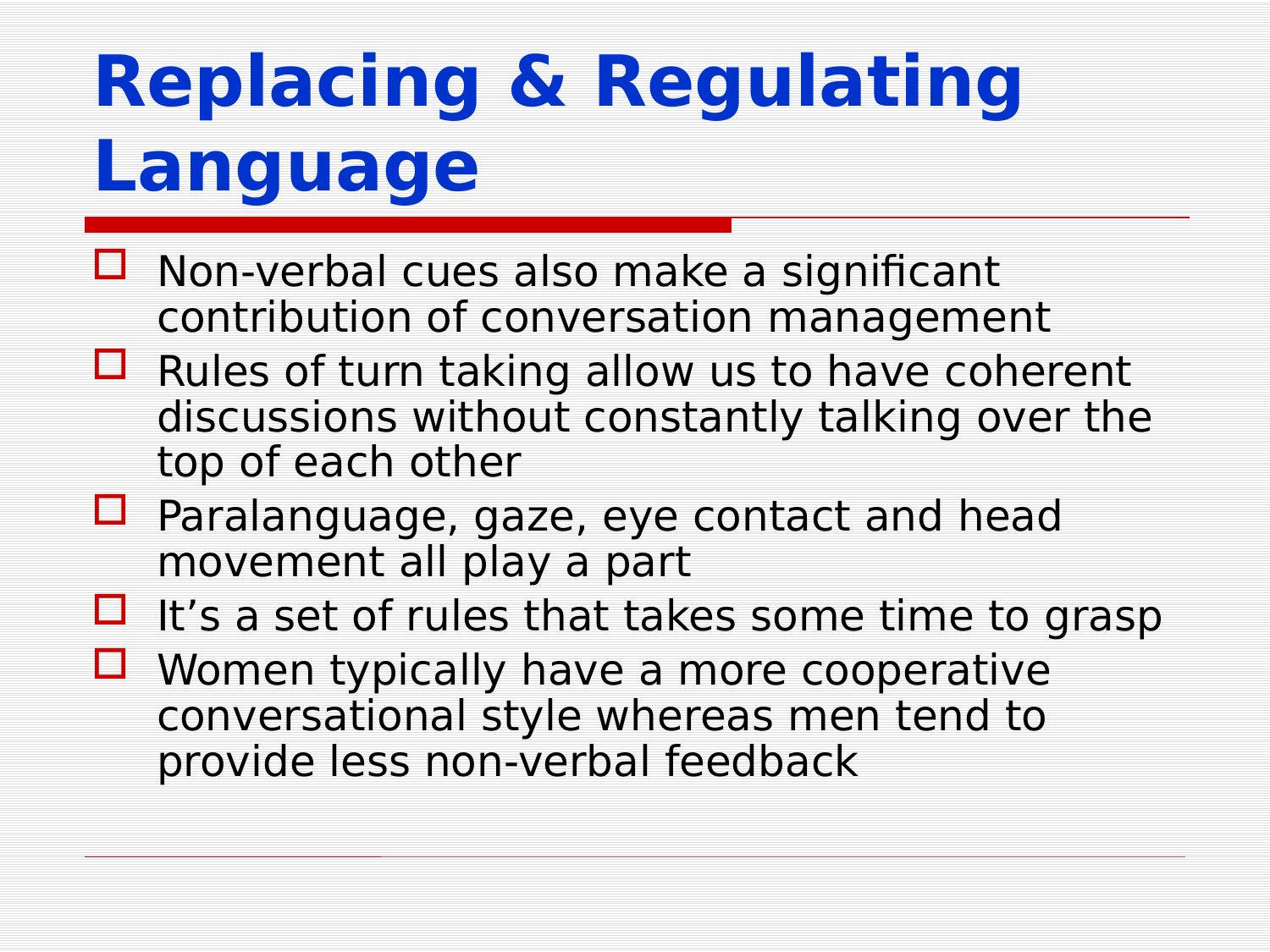

# Replacing & Regulating Language
Non-verbal cues also make a significant contribution of conversation management
Rules of turn taking allow us to have coherent discussions without constantly talking over the top of each other
Paralanguage, gaze, eye contact and head movement all play a part
It’s a set of rules that takes some time to grasp
Women typically have a more cooperative conversational style whereas men tend to provide less non-verbal feedback